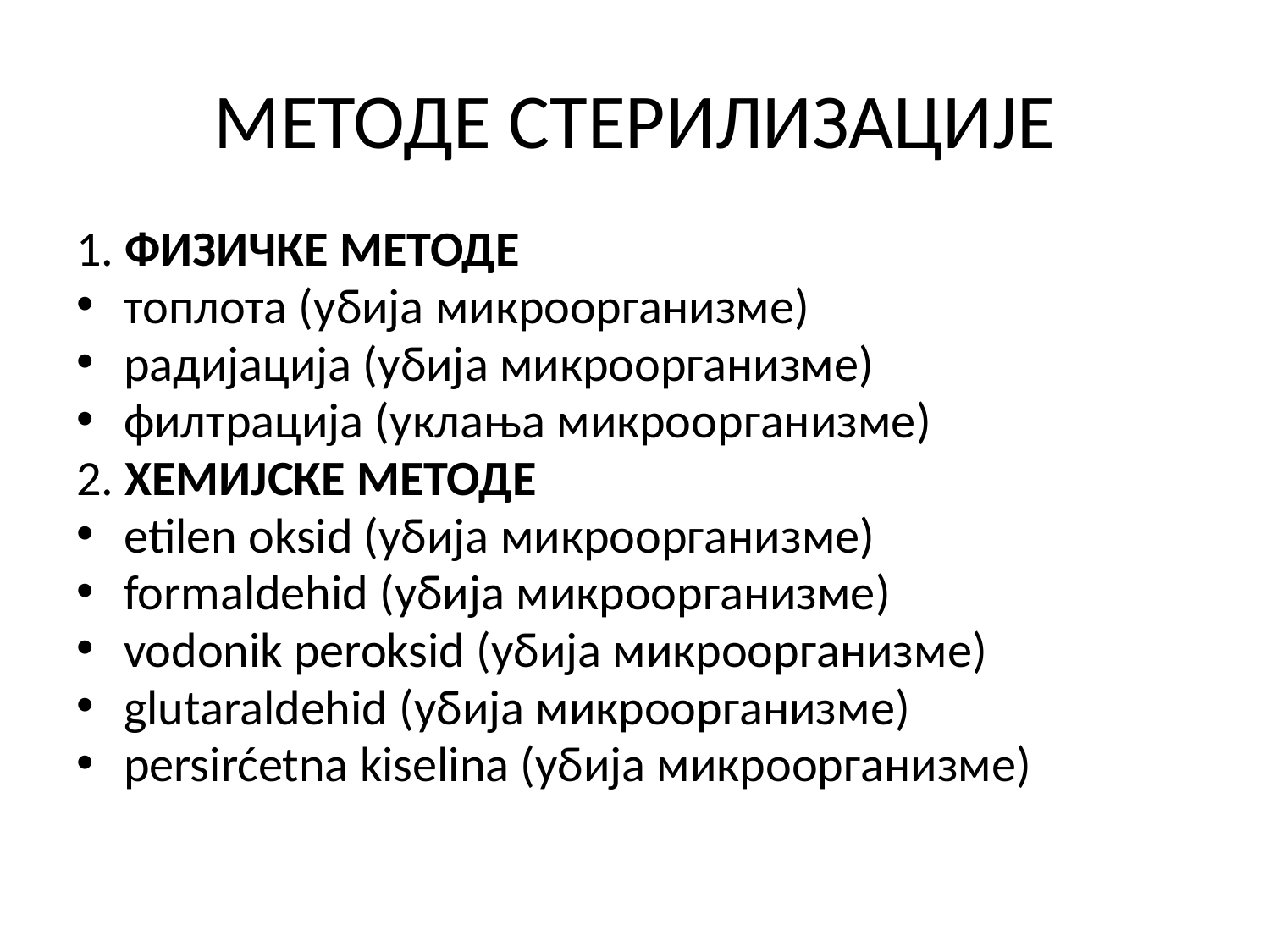

# МЕТОДЕ СТЕРИЛИЗАЦИЈЕ
1. ФИЗИЧКЕ МЕТОДЕ
топлота (убија микроорганизме)
радијација (убија микроорганизме)
филтрација (уклања микроорганизме)
2. ХЕМИЈСКЕ МЕТОДЕ
etilen oksid (убија микроорганизме)
formaldehid (убија микроорганизме)
vodonik peroksid (убија микроорганизме)
glutaraldehid (убија микроорганизме)
persirćetna kiselina (убија микроорганизме)